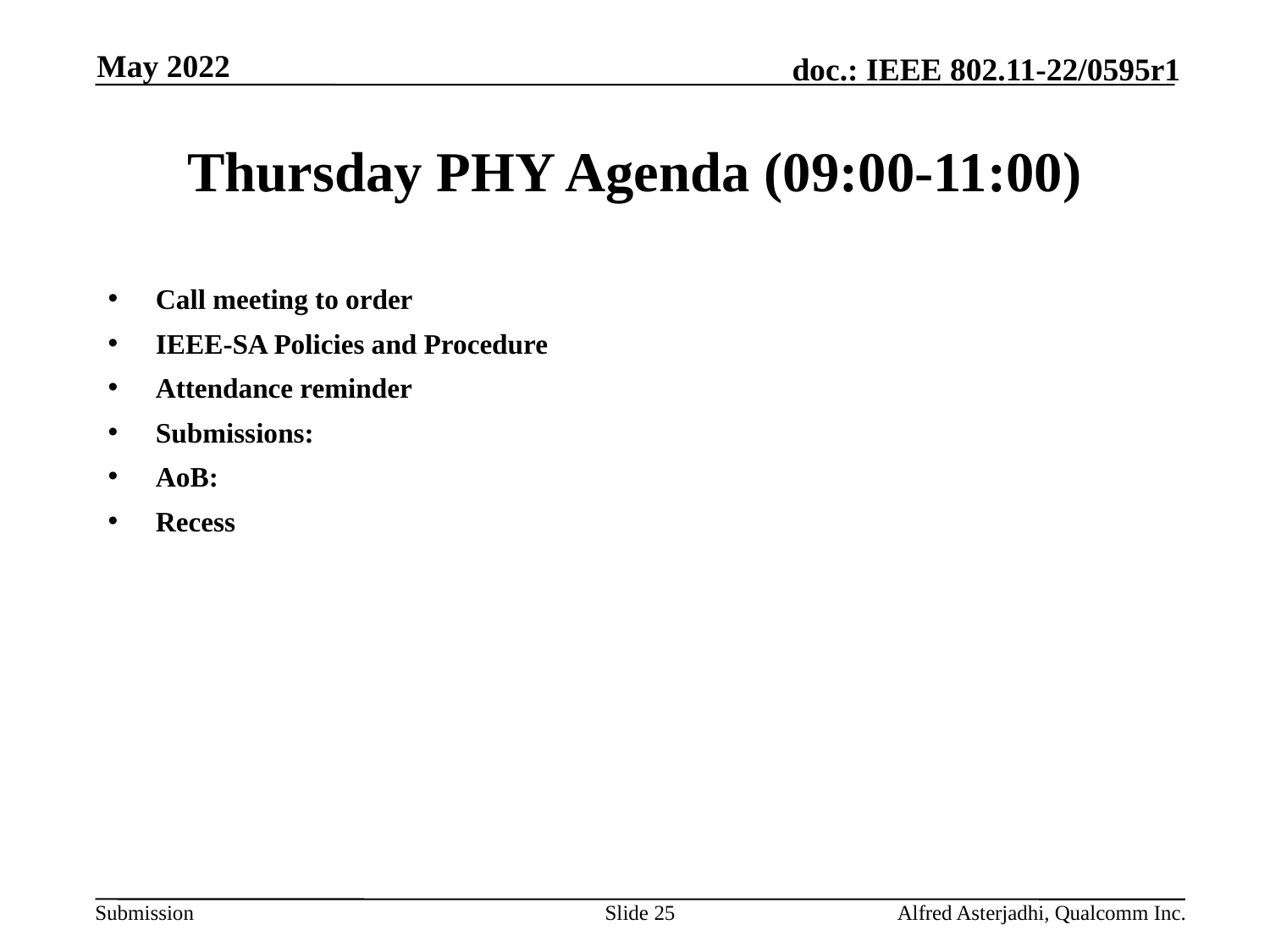

May 2022
# Thursday PHY Agenda (09:00-11:00)
Call meeting to order
IEEE-SA Policies and Procedure
Attendance reminder
Submissions:
AoB:
Recess
Slide 25
Alfred Asterjadhi, Qualcomm Inc.